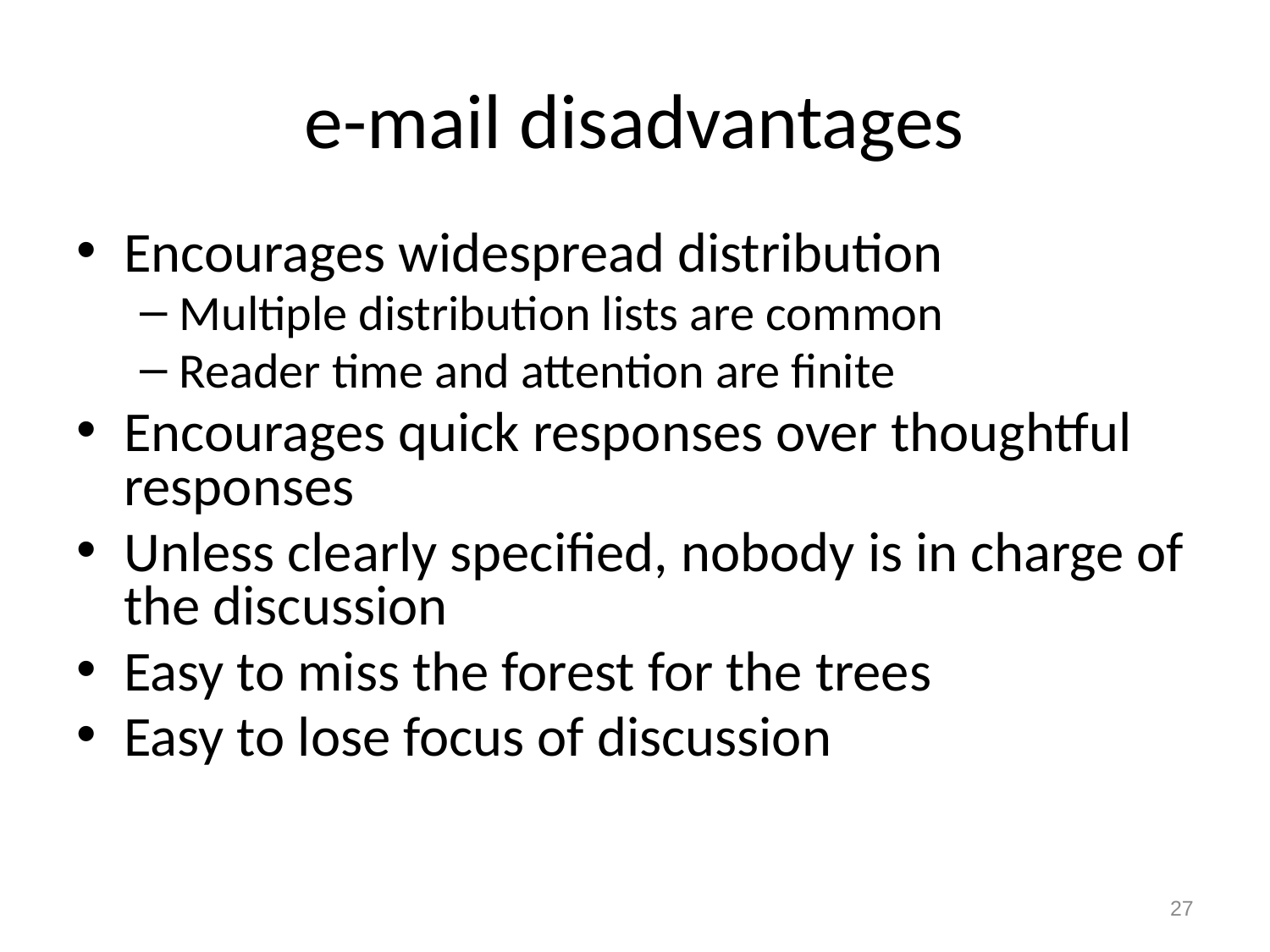

# e-mail disadvantages
Encourages widespread distribution
Multiple distribution lists are common
Reader time and attention are finite
Encourages quick responses over thoughtful responses
Unless clearly specified, nobody is in charge of the discussion
Easy to miss the forest for the trees
Easy to lose focus of discussion

27